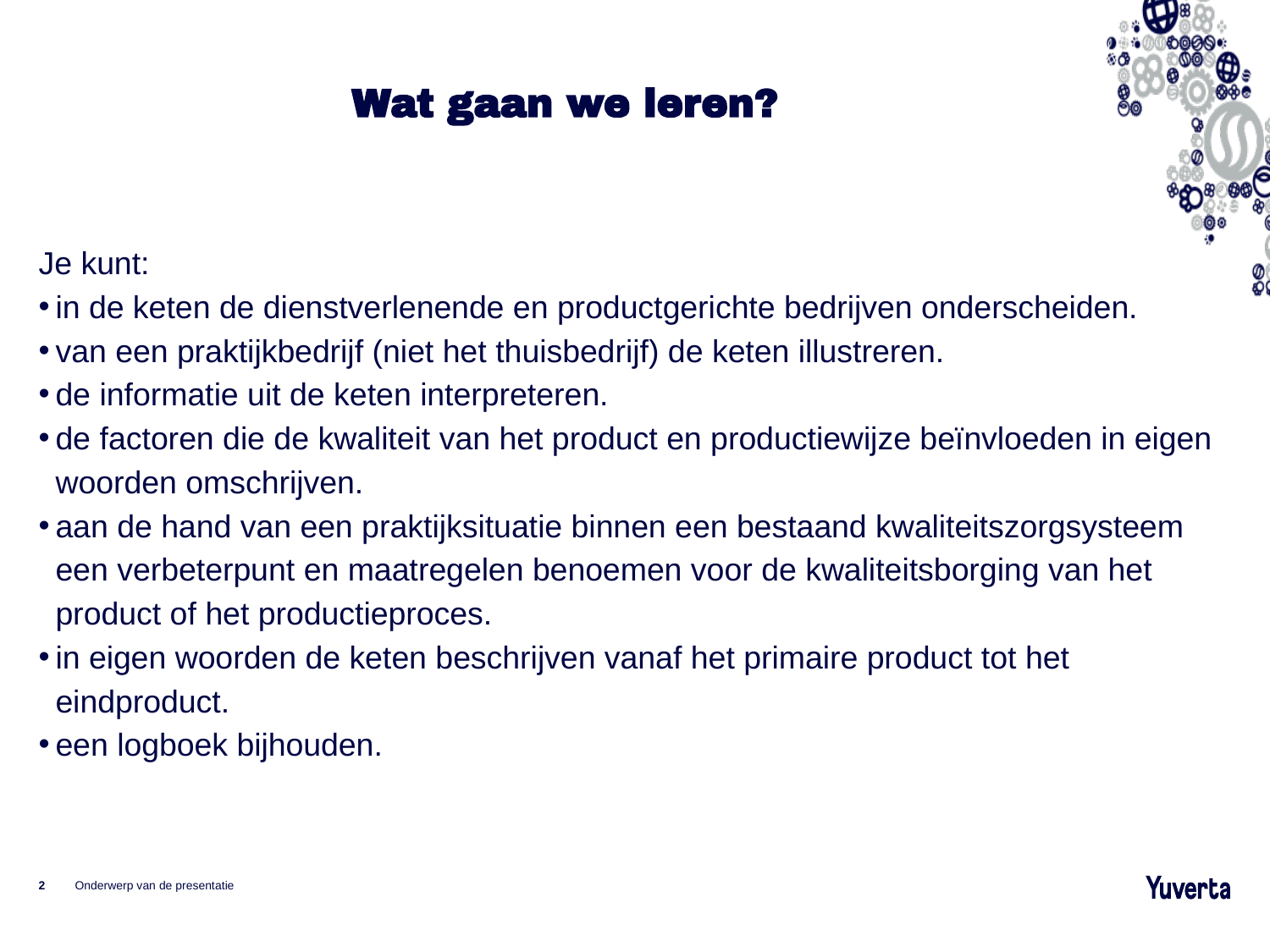

# Wat gaan we leren?
Je kunt:
in de keten de dienstverlenende en productgerichte bedrijven onderscheiden.
van een praktijkbedrijf (niet het thuisbedrijf) de keten illustreren.
de informatie uit de keten interpreteren.
de factoren die de kwaliteit van het product en productiewijze beïnvloeden in eigen woorden omschrijven.
aan de hand van een praktijksituatie binnen een bestaand kwaliteitszorgsysteem een verbeterpunt en maatregelen benoemen voor de kwaliteitsborging van het product of het productieproces.
in eigen woorden de keten beschrijven vanaf het primaire product tot het eindproduct.
een logboek bijhouden.

2
Onderwerp van de presentatie
6-2-2025